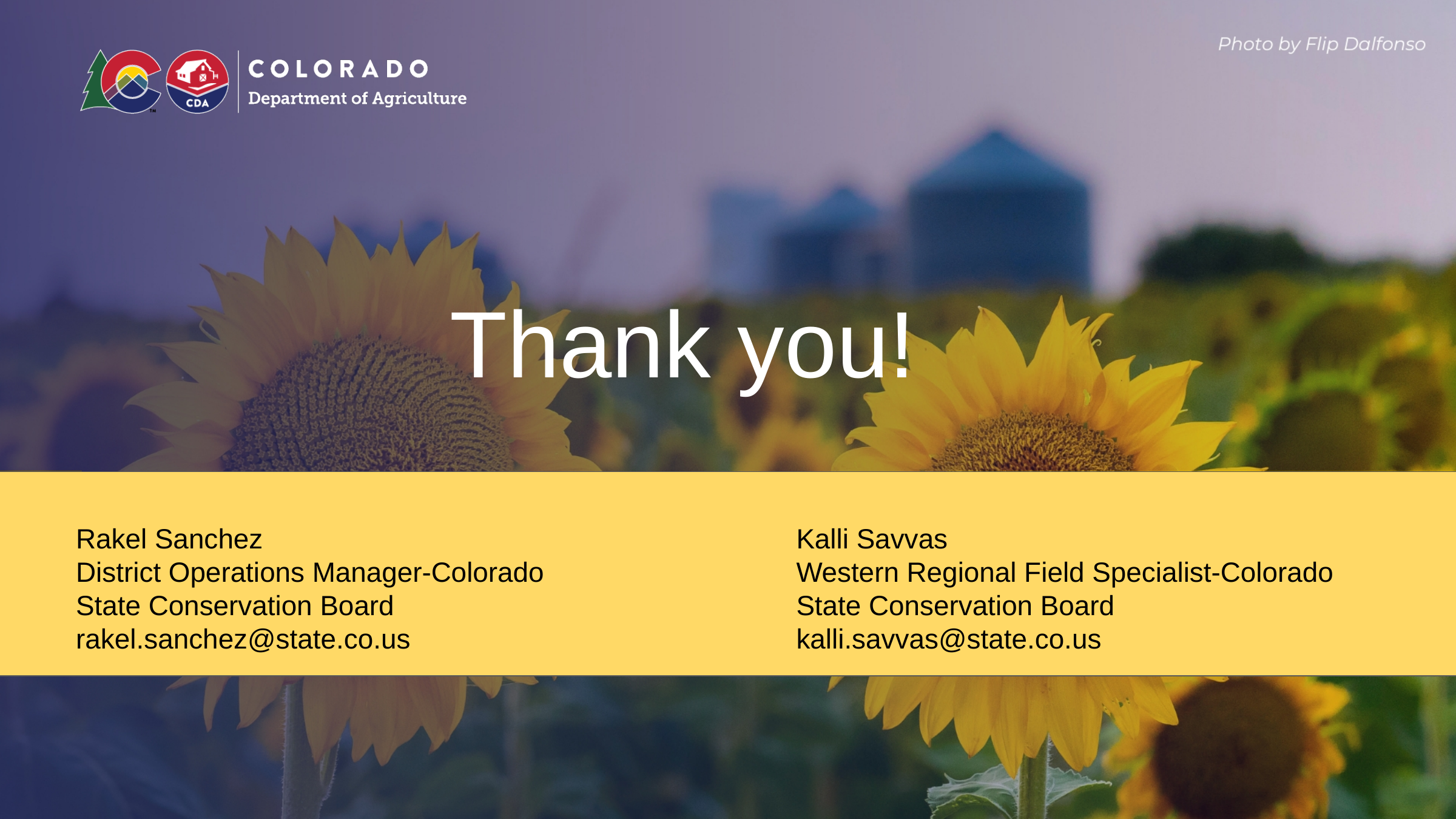

# Thank you!

Rakel Sanchez
District Operations Manager-Colorado State Conservation Board
rakel.sanchez@state.co.us
Kalli Savvas
Western Regional Field Specialist-Colorado State Conservation Board
kalli.savvas@state.co.us